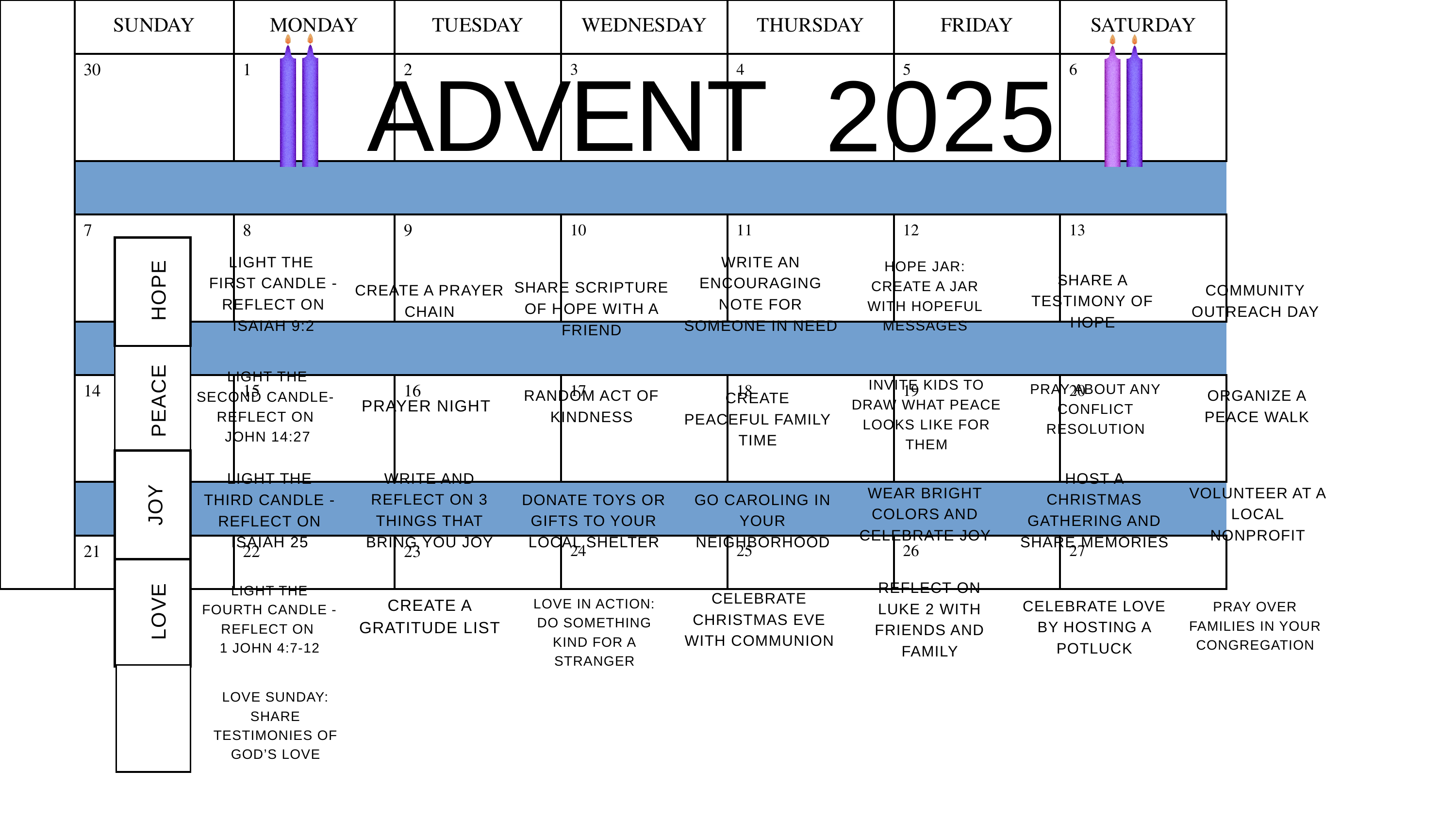

ADVENT
2025

|  | SUNDAY | MONDAY | TUESDAY | WEDNESDAY | THURSDAY | FRIDAY | SATURDAY |
| --- | --- | --- | --- | --- | --- | --- | --- |
|  | 30 | 1 | 2 | 3 | 4 | 5 | 6 |
|  | 30 | 1 | 2 | 3 | 4 | 5 | 6 |
|  | 7 | 8 | 9 | 10 | 11 | 12 | 13 |
|  | 7 | 8 | 9 | 10 | 11 | 12 | 13 |
|  | 14 | 15 | 16 | 17 | 18 | 19 | 20 |
|  | 14 | 15 | 16 | 17 | 18 | 19 | 20 |
|  | 21 | 22 | 23 | 24 | 25 | 26 | 27 |
|  | 21 | 22 | 23 | 24 | 25 | 26 | 27 |
|  | 28 | 29 | 30 | 31 |  |  |  |
|  | 28 | 29 | 30 | 31 |  |  |  |

LIGHT THE
FIRST CANDLE - REFLECT ON ISAIAH 9:2
WRITE AN ENCOURAGING NOTE FOR SOMEONE IN NEED
HOPE JAR: CREATE A JAR WITH HOPEFUL MESSAGES
SHARE A TESTIMONY OF HOPE
SHARE SCRIPTURE OF HOPE WITH A FRIEND
HOPE
CREATE A PRAYER CHAIN
COMMUNITY OUTREACH DAY

LIGHT THE SECOND CANDLE-
REFLECT ON
JOHN 14:27
INVITE KIDS TO DRAW WHAT PEACE LOOKS LIKE FOR THEM
PRAY ABOUT ANY CONFLICT RESOLUTION
RANDOM ACT OF KINDNESS
ORGANIZE A PEACE WALK
CREATE PEACEFUL FAMILY TIME
PEACE
PRAYER NIGHT

LIGHT THE THIRD CANDLE -
REFLECT ON ISAIAH 25
WRITE AND REFLECT ON 3 THINGS THAT BRING YOU JOY
HOST A CHRISTMAS GATHERING AND SHARE MEMORIES
WEAR BRIGHT COLORS AND CELEBRATE JOY
VOLUNTEER AT A LOCAL NONPROFIT
GO CAROLING IN YOUR NEIGHBORHOOD
DONATE TOYS OR GIFTS TO YOUR LOCAL SHELTER
JOY

REFLECT ON LUKE 2 WITH FRIENDS AND FAMILY
LIGHT THE FOURTH CANDLE -
REFLECT ON
1 JOHN 4:7-12
CELEBRATE CHRISTMAS EVE WITH COMMUNION
CREATE A GRATITUDE LIST
LOVE IN ACTION: DO SOMETHING KIND FOR A STRANGER
CELEBRATE LOVE BY HOSTING A POTLUCK
PRAY OVER FAMILIES IN YOUR CONGREGATION
LOVE

LOVE SUNDAY: SHARE TESTIMONIES OF GOD’S LOVE